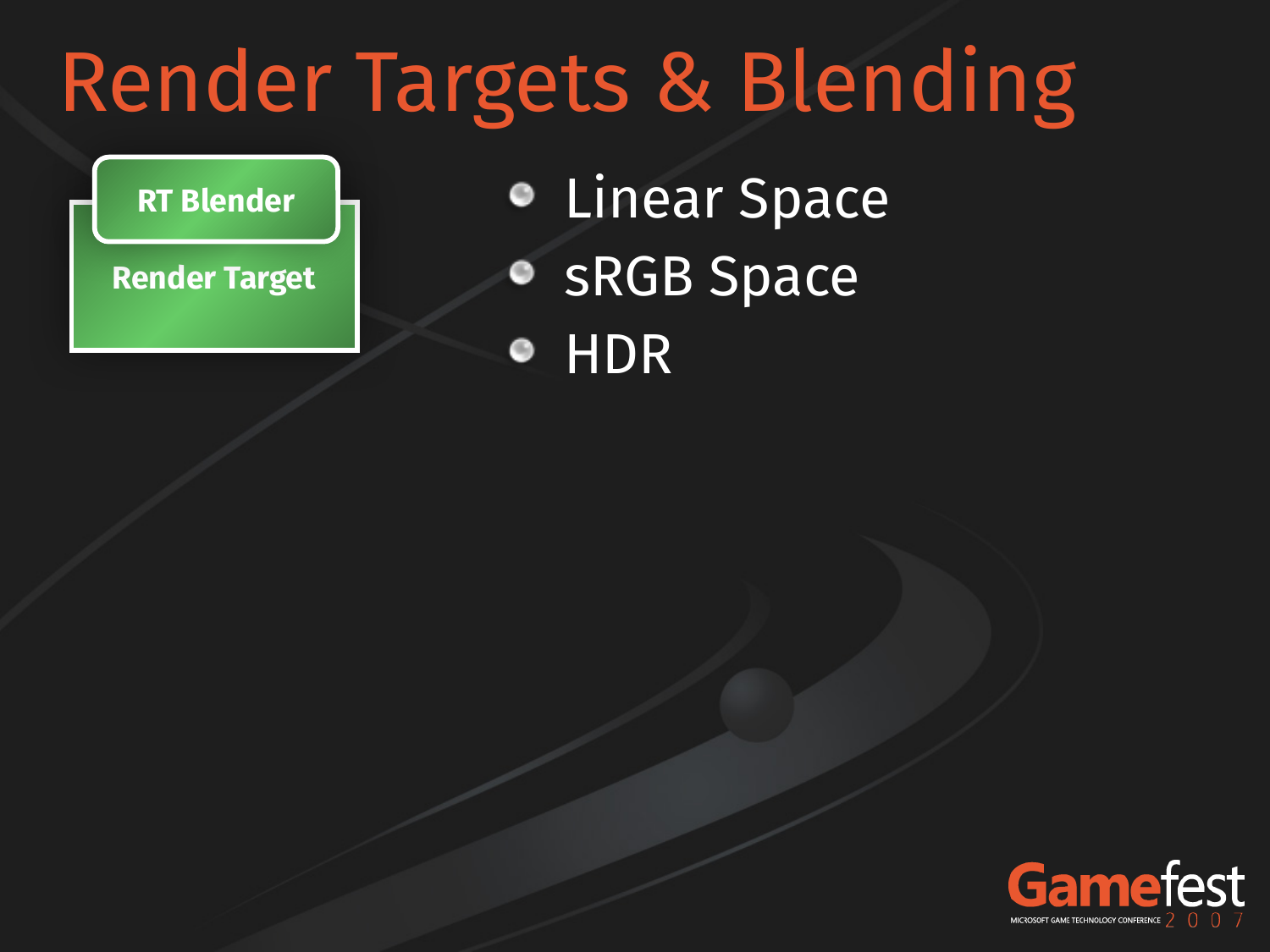

# Render Targets & Blending
RT Blender
Linear Space
sRGB Space
HDR
Render Target